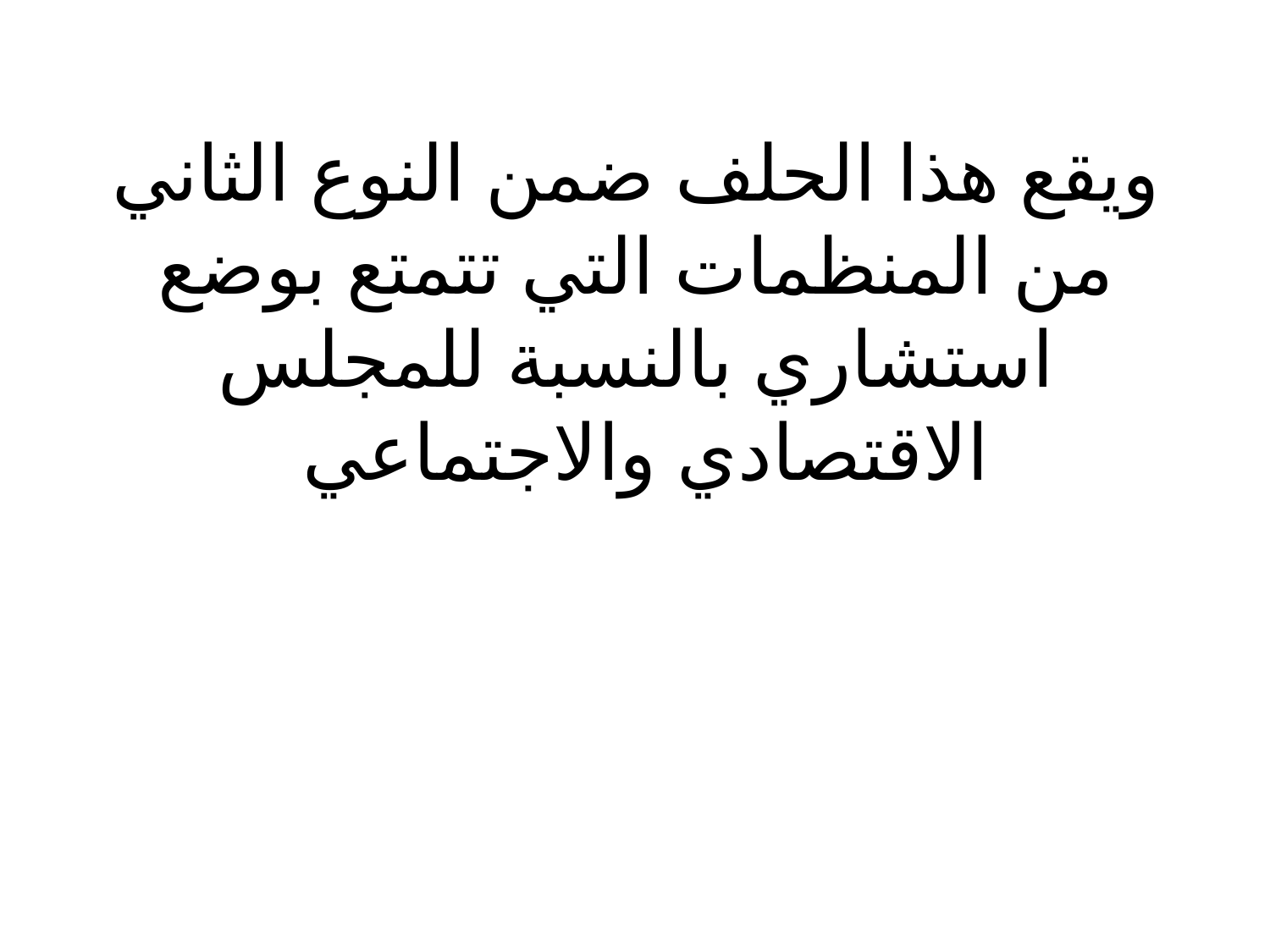

# ويقع هذا الحلف ضمن النوع الثاني من المنظمات التي تتمتع بوضع استشاري بالنسبة للمجلس الاقتصادي والاجتماعي